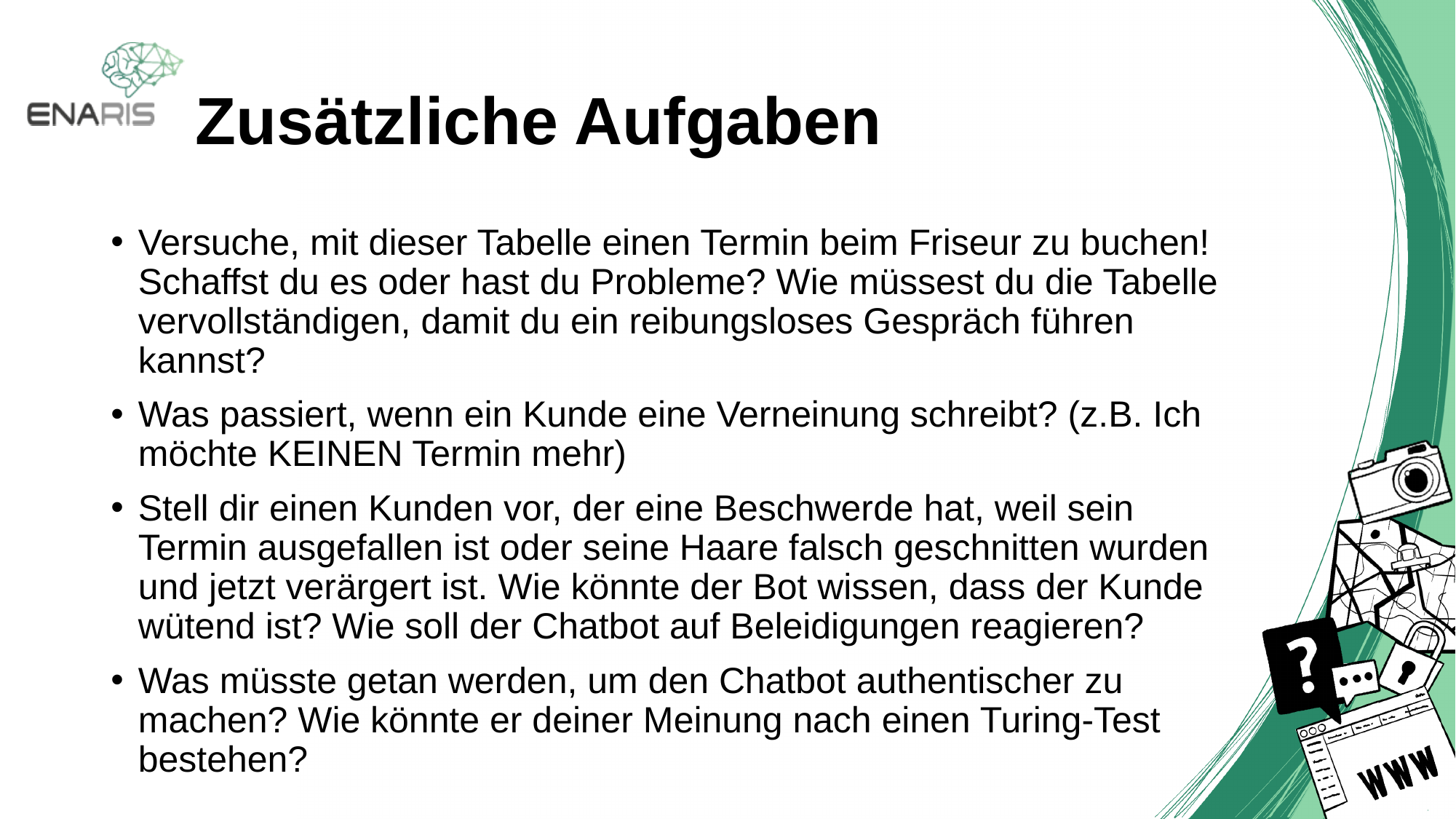

# Zusätzliche Aufgaben
Versuche, mit dieser Tabelle einen Termin beim Friseur zu buchen! Schaffst du es oder hast du Probleme? Wie müssest du die Tabelle vervollständigen, damit du ein reibungsloses Gespräch führen kannst?
Was passiert, wenn ein Kunde eine Verneinung schreibt? (z.B. Ich möchte KEINEN Termin mehr)
Stell dir einen Kunden vor, der eine Beschwerde hat, weil sein Termin ausgefallen ist oder seine Haare falsch geschnitten wurden und jetzt verärgert ist. Wie könnte der Bot wissen, dass der Kunde wütend ist? Wie soll der Chatbot auf Beleidigungen reagieren?
Was müsste getan werden, um den Chatbot authentischer zu machen? Wie könnte er deiner Meinung nach einen Turing-Test bestehen?